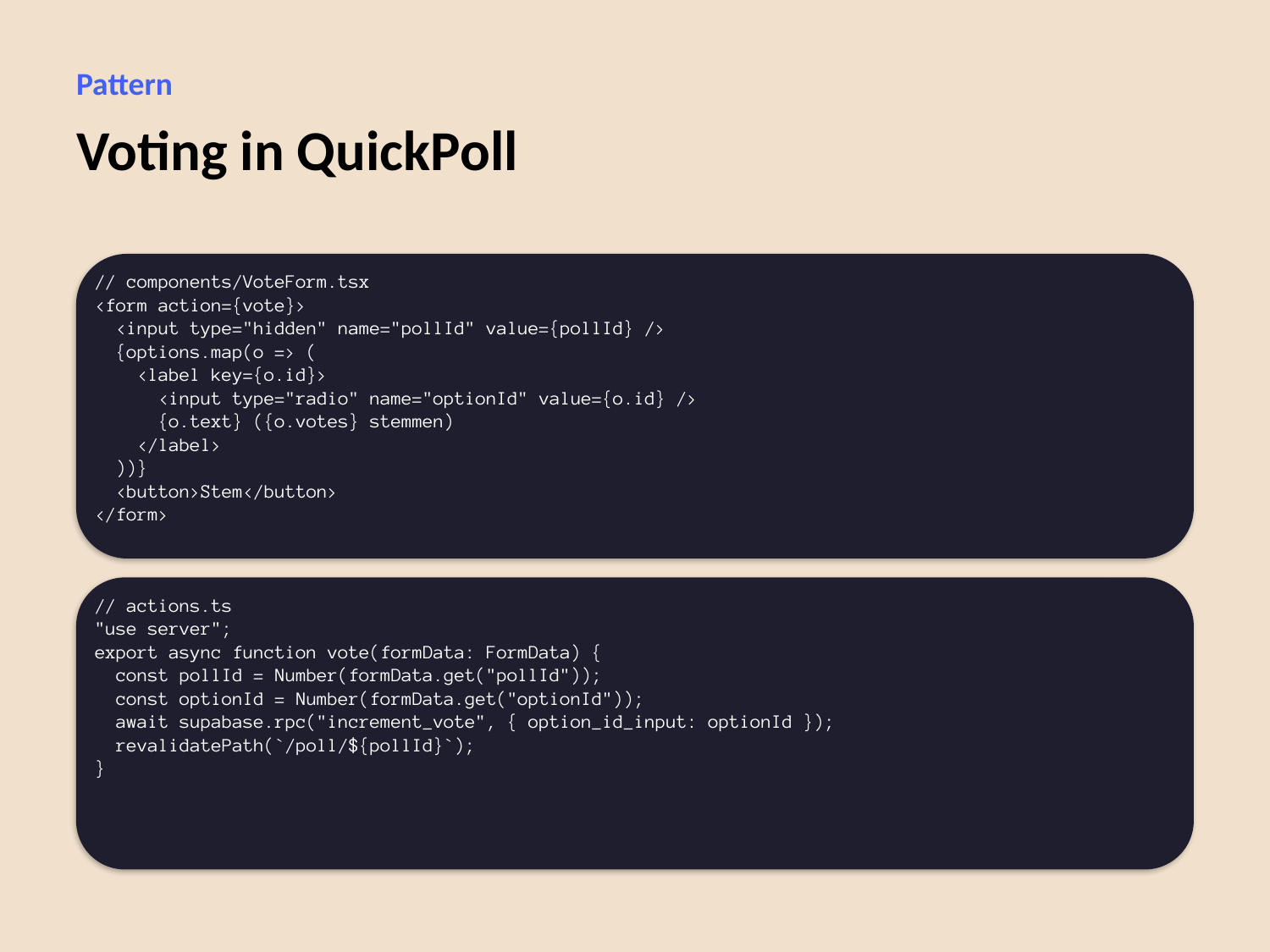

Pattern
Voting in QuickPoll

// components/VoteForm.tsx
<form action={vote}>
  <input type="hidden" name="pollId" value={pollId} />
  {options.map(o => (
    <label key={o.id}>
      <input type="radio" name="optionId" value={o.id} />
      {o.text} ({o.votes} stemmen)
    </label>
  ))}
  <button>Stem</button>
</form>

// actions.ts
"use server";
export async function vote(formData: FormData) {
  const pollId = Number(formData.get("pollId"));
  const optionId = Number(formData.get("optionId"));
  await supabase.rpc("increment_vote", { option_id_input: optionId });
  revalidatePath(`/poll/${pollId}`);
}